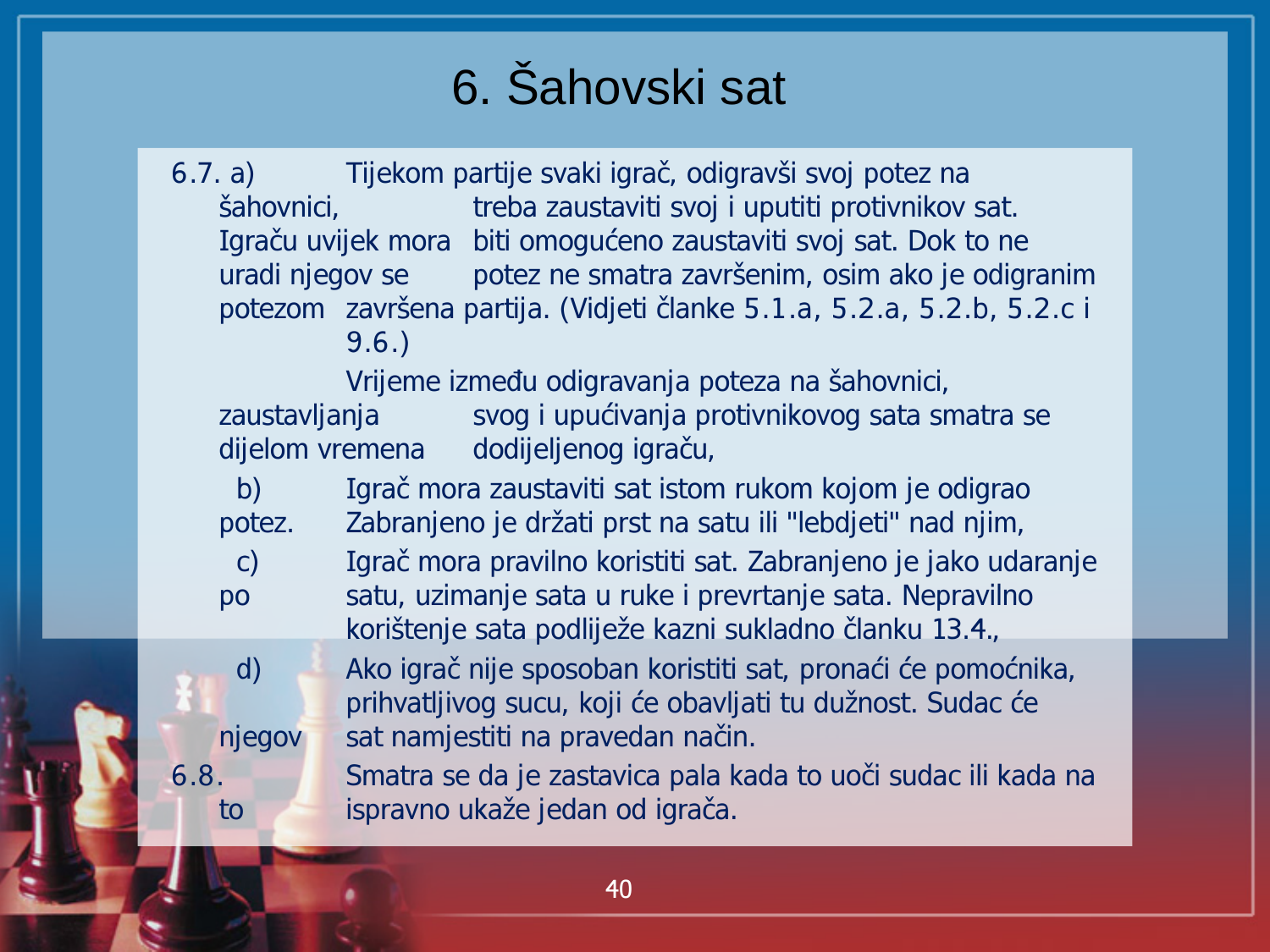

# 6. Šahovski sat
6.7. a)	Tijekom partije svaki igrač, odigravši svoj potez na šahovnici, 	treba zaustaviti svoj i uputiti protivnikov sat. Igraču uvijek mora 	biti omogućeno zaustaviti svoj sat. Dok to ne uradi njegov se 	potez ne smatra završenim, osim ako je odigranim potezom 	završena partija. (Vidjeti članke 5.1.a, 5.2.a, 5.2.b, 5.2.c i 	9.6.)
	 	Vrijeme između odigravanja poteza na šahovnici, zaustavljanja 	svog i upućivanja protivnikovog sata smatra se dijelom vremena 	dodijeljenog igraču,
	  b)	Igrač mora zaustaviti sat istom rukom kojom je odigrao potez. 	Zabranjeno je držati prst na satu ili "lebdjeti" nad njim,
	  c)	Igrač mora pravilno koristiti sat. Zabranjeno je jako udaranje po 	satu, uzimanje sata u ruke i prevrtanje sata. Nepravilno 	korištenje sata podliježe kazni sukladno članku 13.4.,
	  d)	Ako igrač nije sposoban koristiti sat, pronaći će pomoćnika, 	prihvatljivog sucu, koji će obavljati tu dužnost. Sudac će njegov 	sat namjestiti na pravedan način.
6.8.	Smatra se da je zastavica pala kada to uoči sudac ili kada na to 	ispravno ukaže jedan od igrača.
40